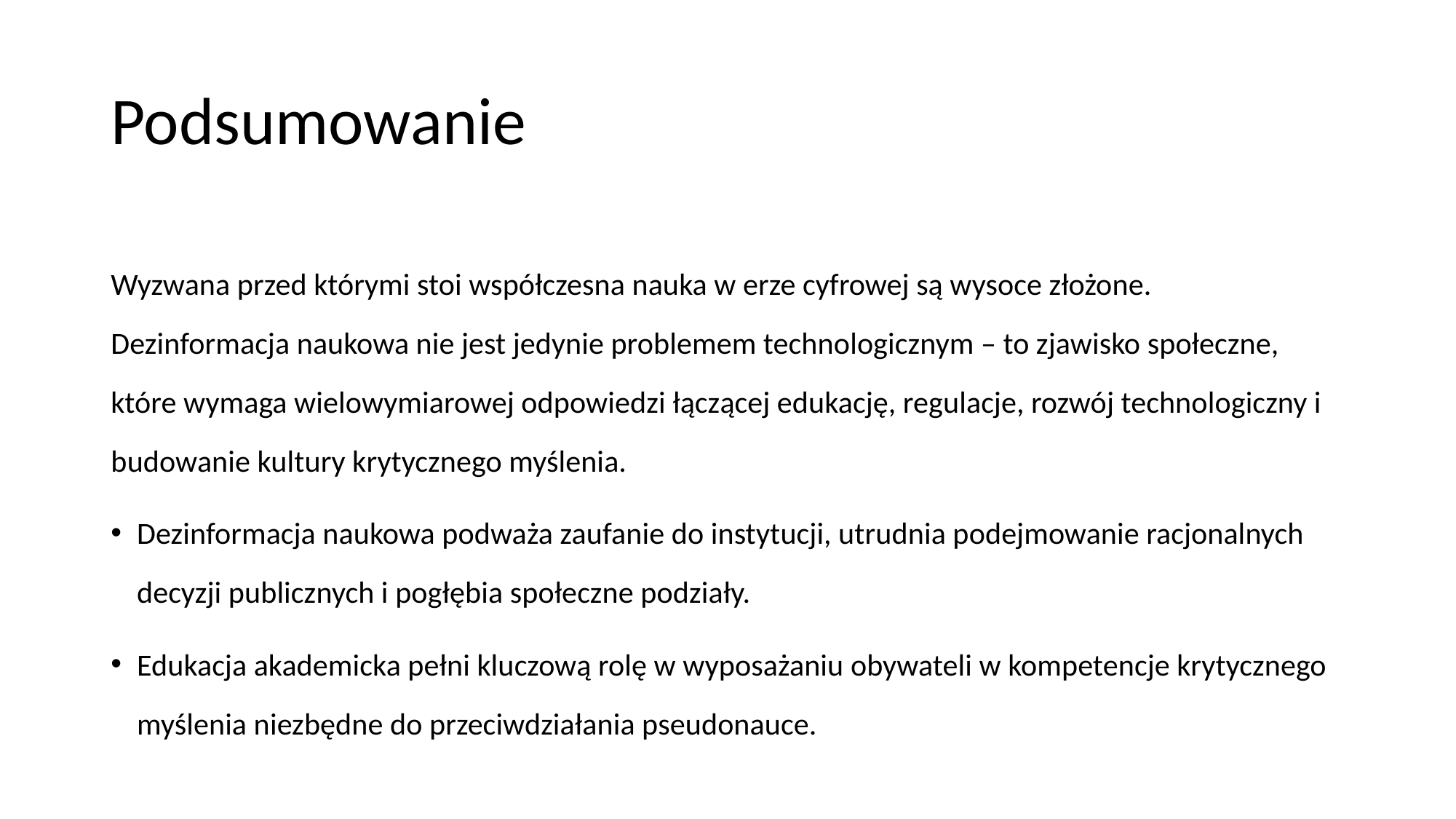

# Podsumowanie
Wyzwana przed którymi stoi współczesna nauka w erze cyfrowej są wysoce złożone. Dezinformacja naukowa nie jest jedynie problemem technologicznym – to zjawisko społeczne, które wymaga wielowymiarowej odpowiedzi łączącej edukację, regulacje, rozwój technologiczny i budowanie kultury krytycznego myślenia.
Dezinformacja naukowa podważa zaufanie do instytucji, utrudnia podejmowanie racjonalnych decyzji publicznych i pogłębia społeczne podziały.
Edukacja akademicka pełni kluczową rolę w wyposażaniu obywateli w kompetencje krytycznego myślenia niezbędne do przeciwdziałania pseudonauce.